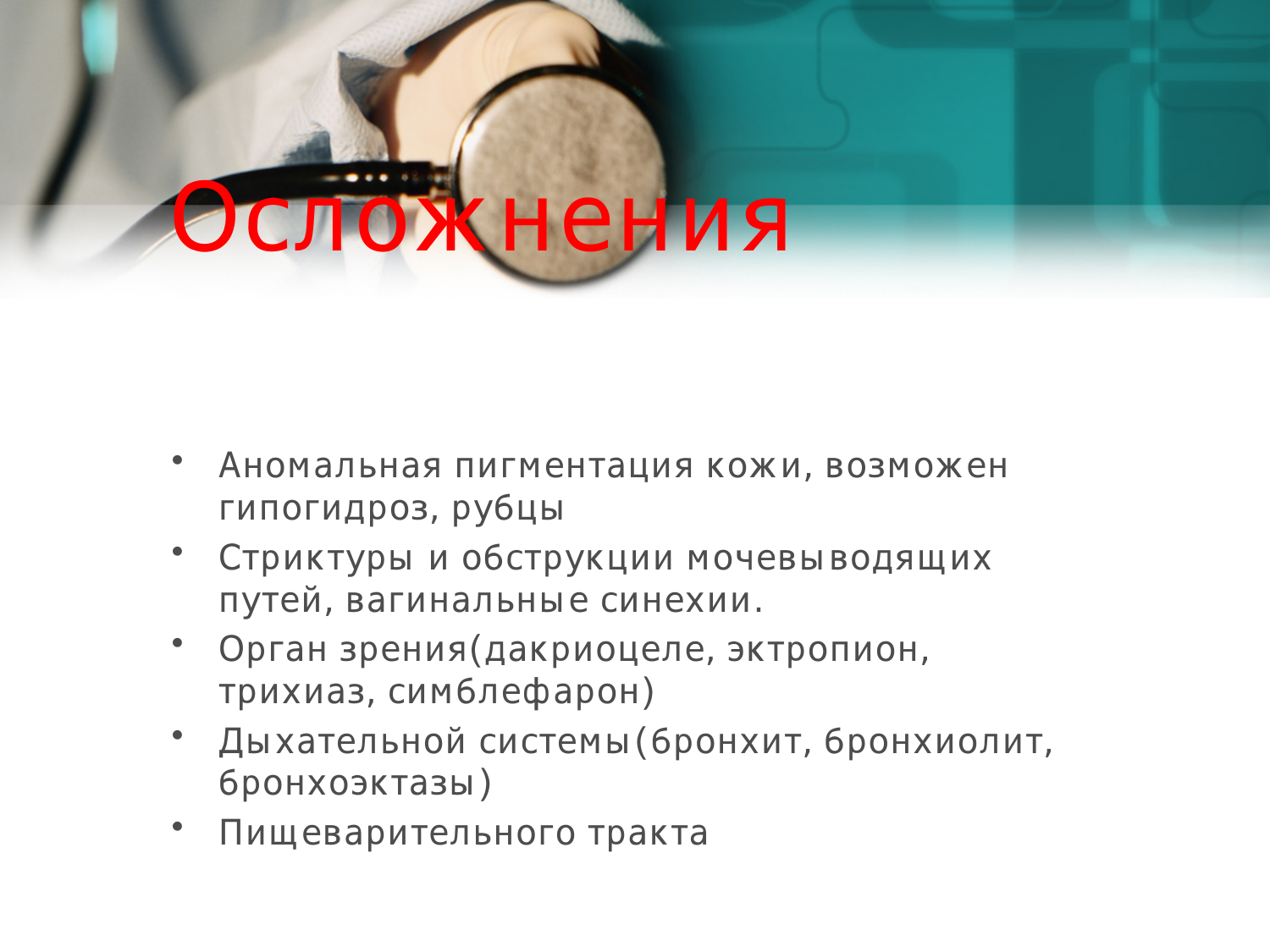

# Осложнения
Аномальная пигментация кожи, возможен гипогидроз, рубцы
Стриктуры и обструкции мочевыводящих путей, вагинальные синехии.
Орган зрения(дакриоцеле, эктропион, трихиаз, симблефарон)
Дыхательной системы(бронхит, бронхиолит, бронхоэктазы)
Пищеварительного тракта